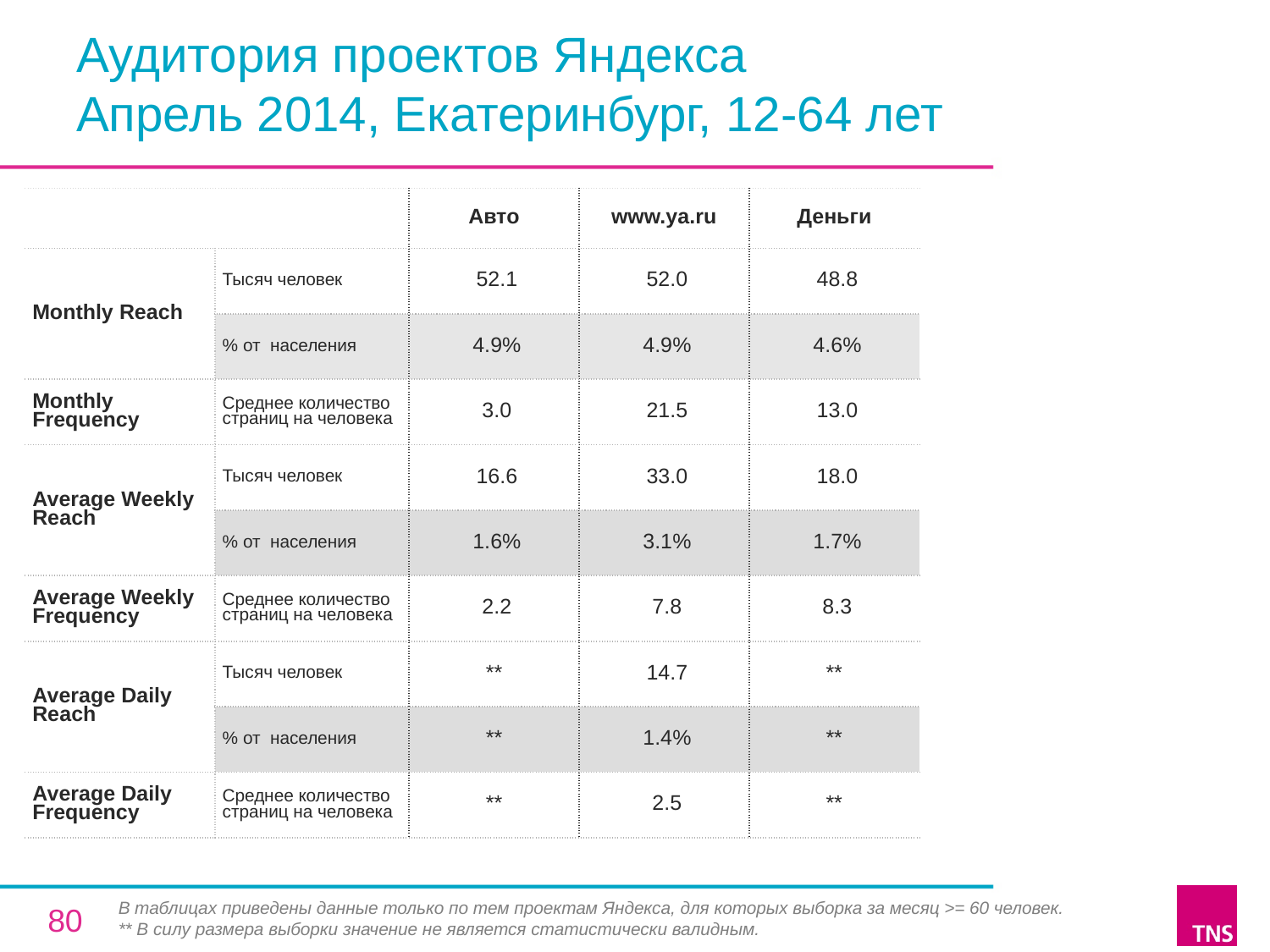

# Аудитория проектов Яндекса Апрель 2014, Екатеринбург, 12-64 лет
|  |  | Авто | www.ya.ru | Деньги |
| --- | --- | --- | --- | --- |
| Monthly Reach | Тысяч человек | 52.1 | 52.0 | 48.8 |
|  | % от населения | 4.9% | 4.9% | 4.6% |
| Monthly Frequency | Среднее количество страниц на человека | 3.0 | 21.5 | 13.0 |
| Average Weekly Reach | Тысяч человек | 16.6 | 33.0 | 18.0 |
|  | % от населения | 1.6% | 3.1% | 1.7% |
| Average Weekly Frequency | Среднее количество страниц на человека | 2.2 | 7.8 | 8.3 |
| Average Daily Reach | Тысяч человек | \*\* | 14.7 | \*\* |
|  | % от населения | \*\* | 1.4% | \*\* |
| Average Daily Frequency | Среднее количество страниц на человека | \*\* | 2.5 | \*\* |
В таблицах приведены данные только по тем проектам Яндекса, для которых выборка за месяц >= 60 человек.
** В силу размера выборки значение не является статистически валидным.
80